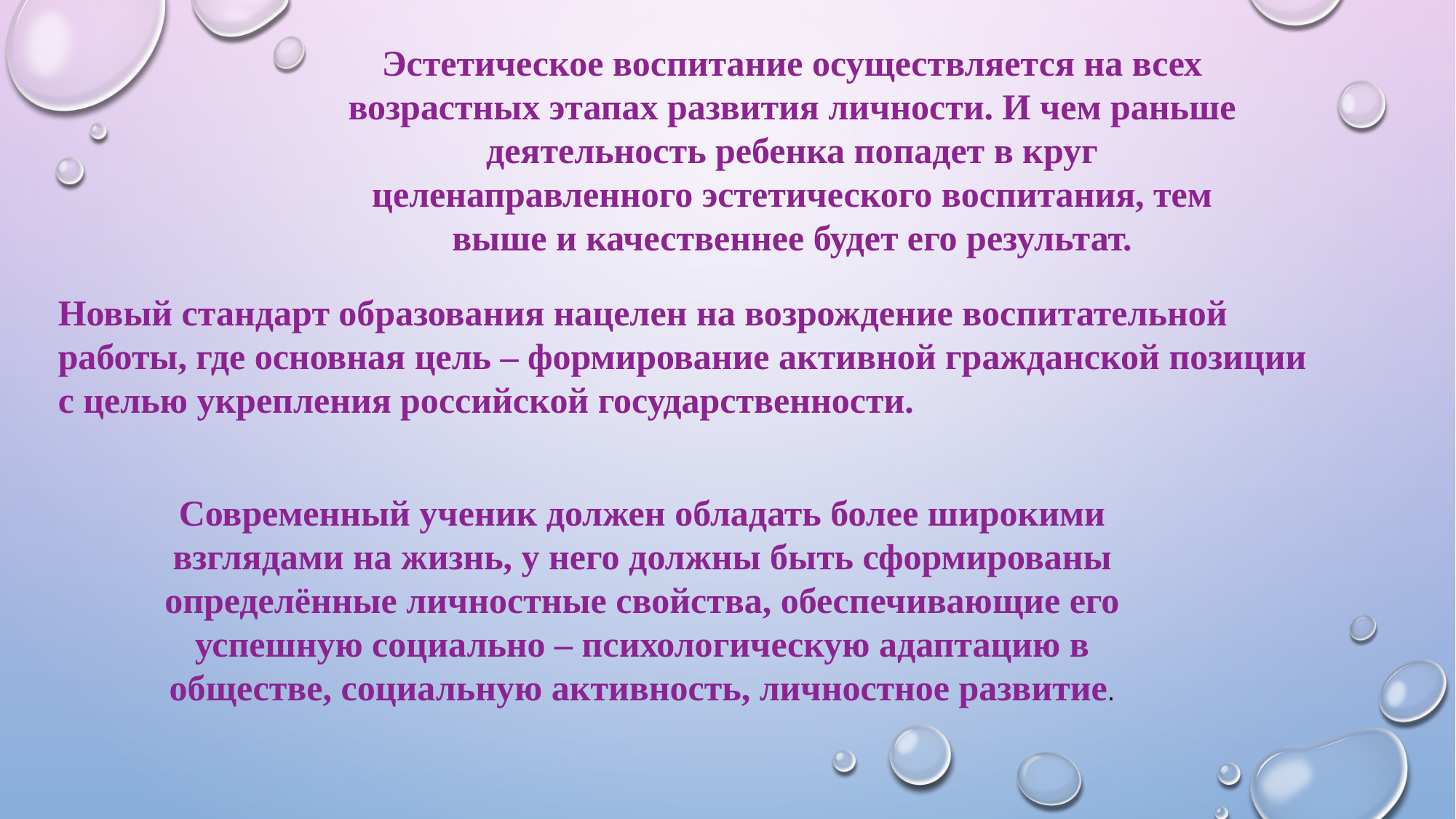

Эстетическое воспитание осуществляется на всех возрастных этапах развития личности. И чем раньше деятельность ребенка попадет в круг целенаправленного эстетического воспитания, тем выше и качественнее будет его результат.
Новый стандарт образования нацелен на возрождение воспитательной работы, где основная цель – формирование активной гражданской позиции с целью укрепления российской государственности.
Современный ученик должен обладать более широкими взглядами на жизнь, у него должны быть сформированы определённые личностные свойства, обеспечивающие его успешную социально – психологическую адаптацию в обществе, социальную активность, личностное развитие.